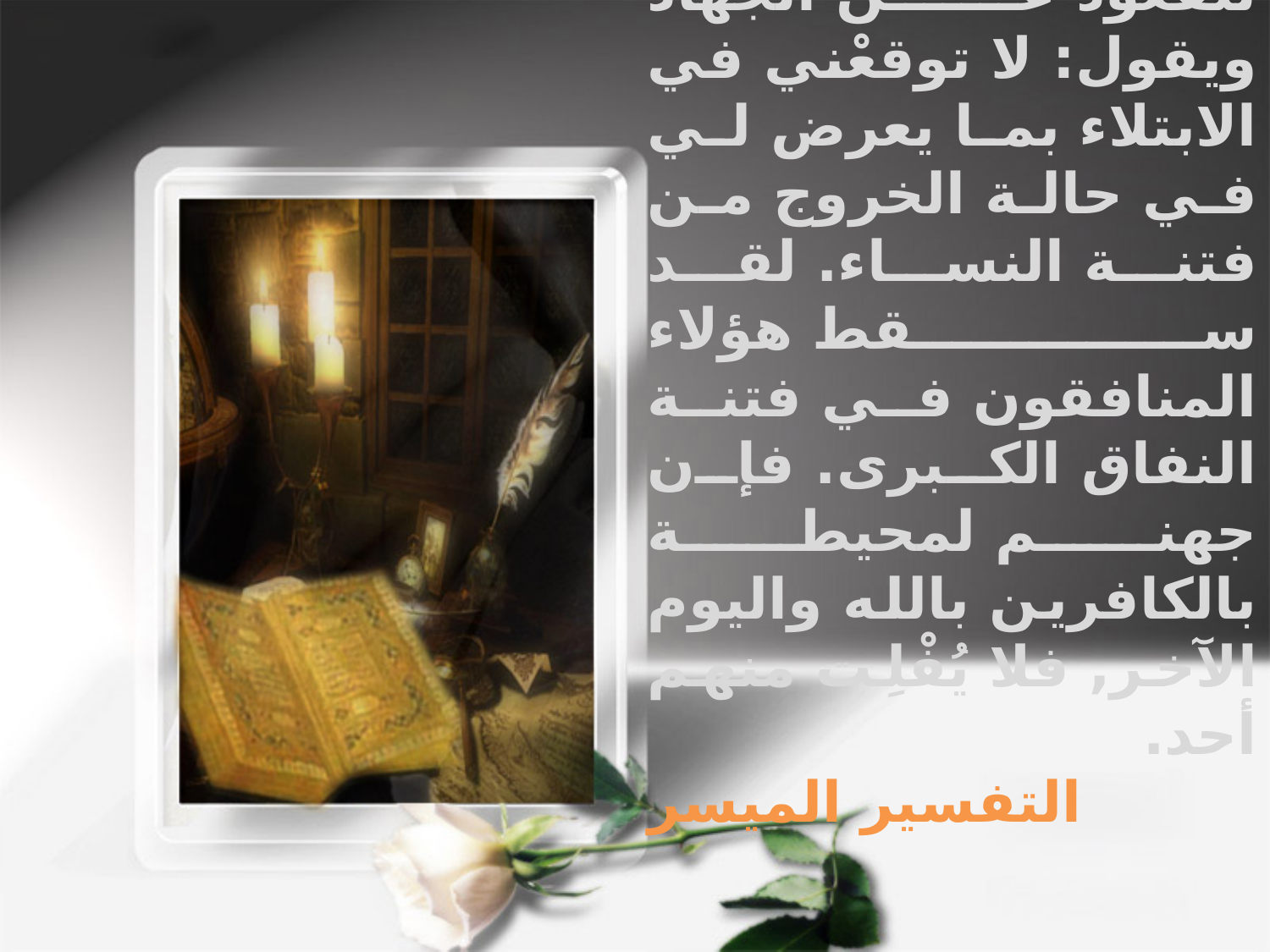

ومِن هؤلاء المنافقين من يطلب الإذن للقعود عن الجهاد ويقول: لا توقعْني في الابتلاء بما يعرض لي في حالة الخروج من فتنة النساء. لقد سقط هؤلاء المنافقون في فتنة النفاق الكبرى. فإن جهنم لمحيطة بالكافرين بالله واليوم الآخر, فلا يُفْلِت منهم أحد.
التفسير الميسر